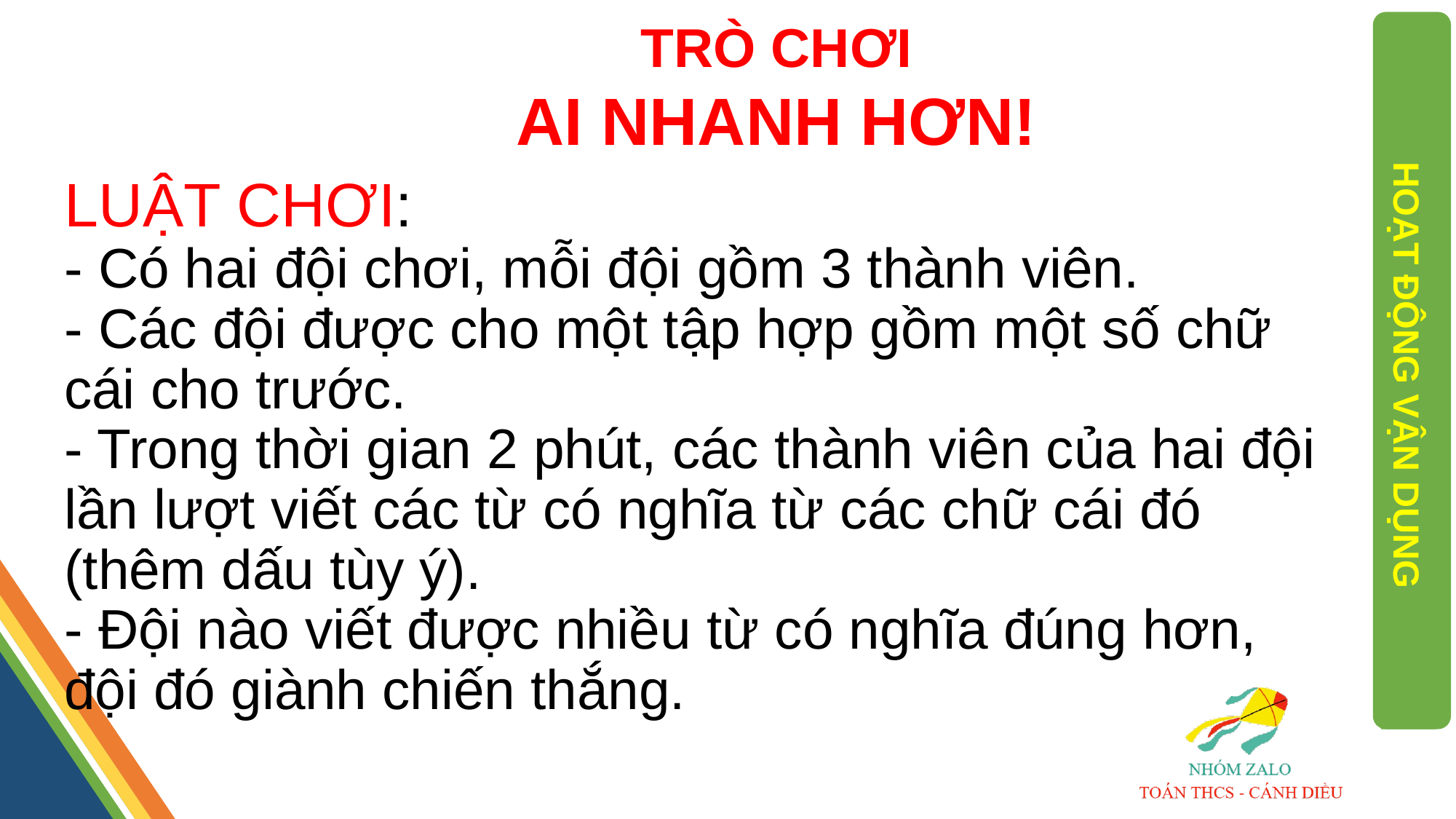

TRÒ CHƠI
AI NHANH HƠN!
# LUẬT CHƠI: - Có hai đội chơi, mỗi đội gồm 3 thành viên. - Các đội được cho một tập hợp gồm một số chữ cái cho trước. - Trong thời gian 2 phút, các thành viên của hai đội lần lượt viết các từ có nghĩa từ các chữ cái đó (thêm dấu tùy ý). - Đội nào viết được nhiều từ có nghĩa đúng hơn, đội đó giành chiến thắng.

HOẠT ĐỘNG VẬN DỤNG